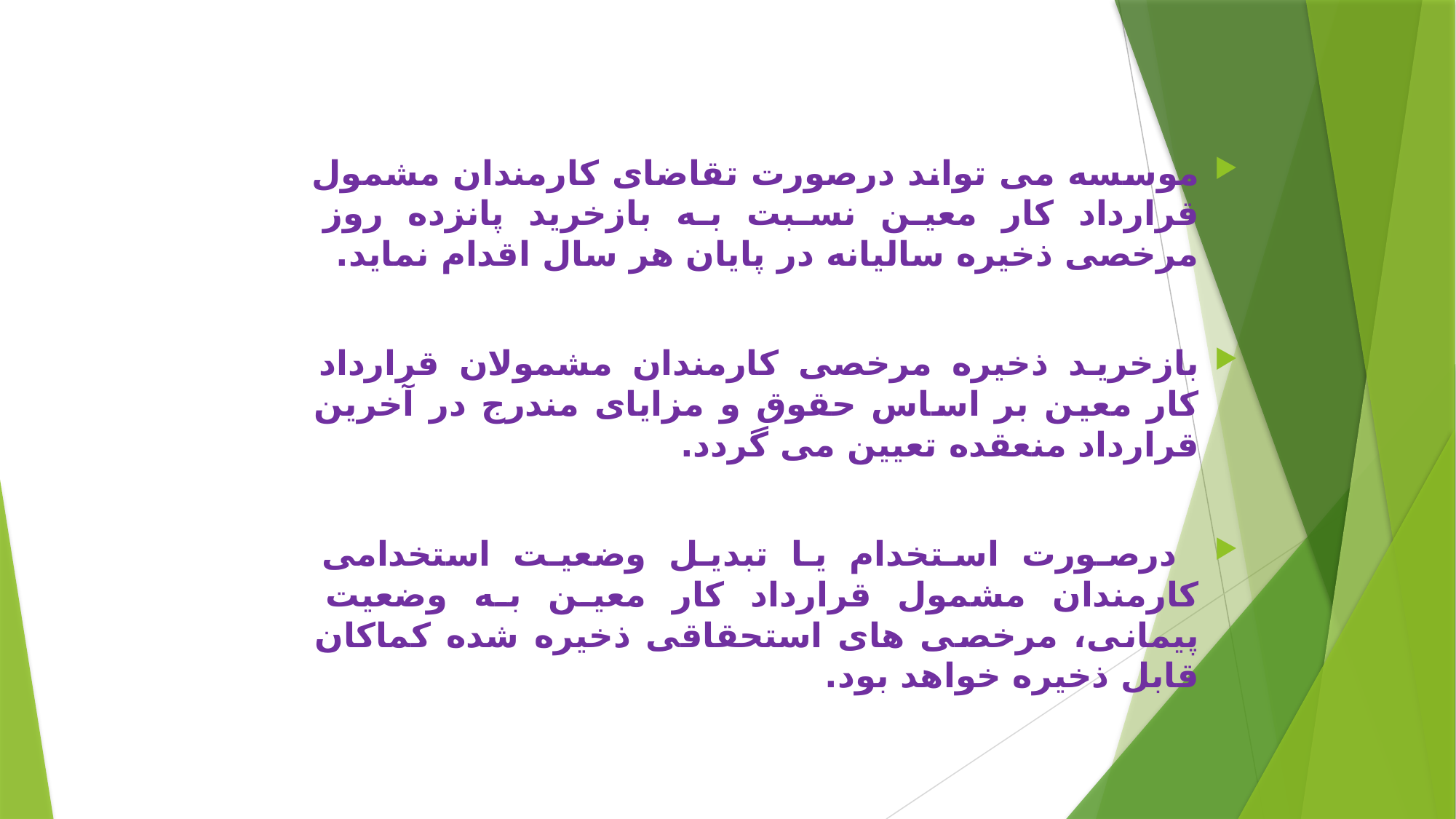

موسسه می تواند درصورت تقاضای کارمندان مشمول قرارداد کار معین نسبت به بازخرید پانزده روز مرخصی ذخیره سالیانه در پایان هر سال اقدام نماید.

بازخرید ذخیره مرخصی کارمندان مشمولان قرارداد کار معین بر اساس حقوق و مزایای مندرج در آخرین قرارداد منعقده تعیین می گردد.

 درصورت استخدام یا تبدیل وضعیت استخدامی کارمندان مشمول قرارداد کار معین به وضعیت پیمانی، مرخصی های استحقاقی ذخیره شده کماکان قابل ذخیره خواهد بود.